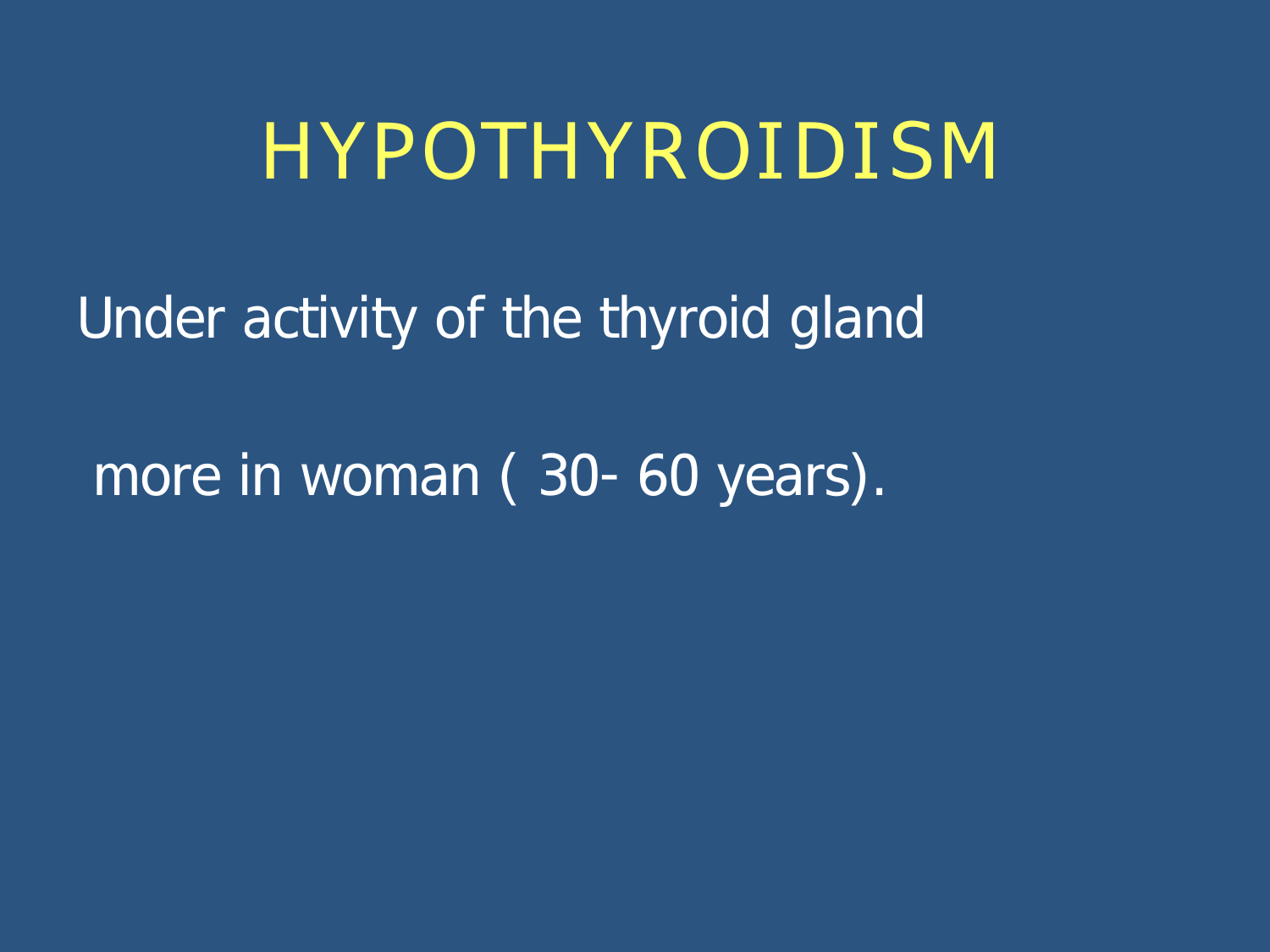

# HYPOTHYROIDISM
Under activity of the thyroid gland

 more in woman ( 30- 60 years).